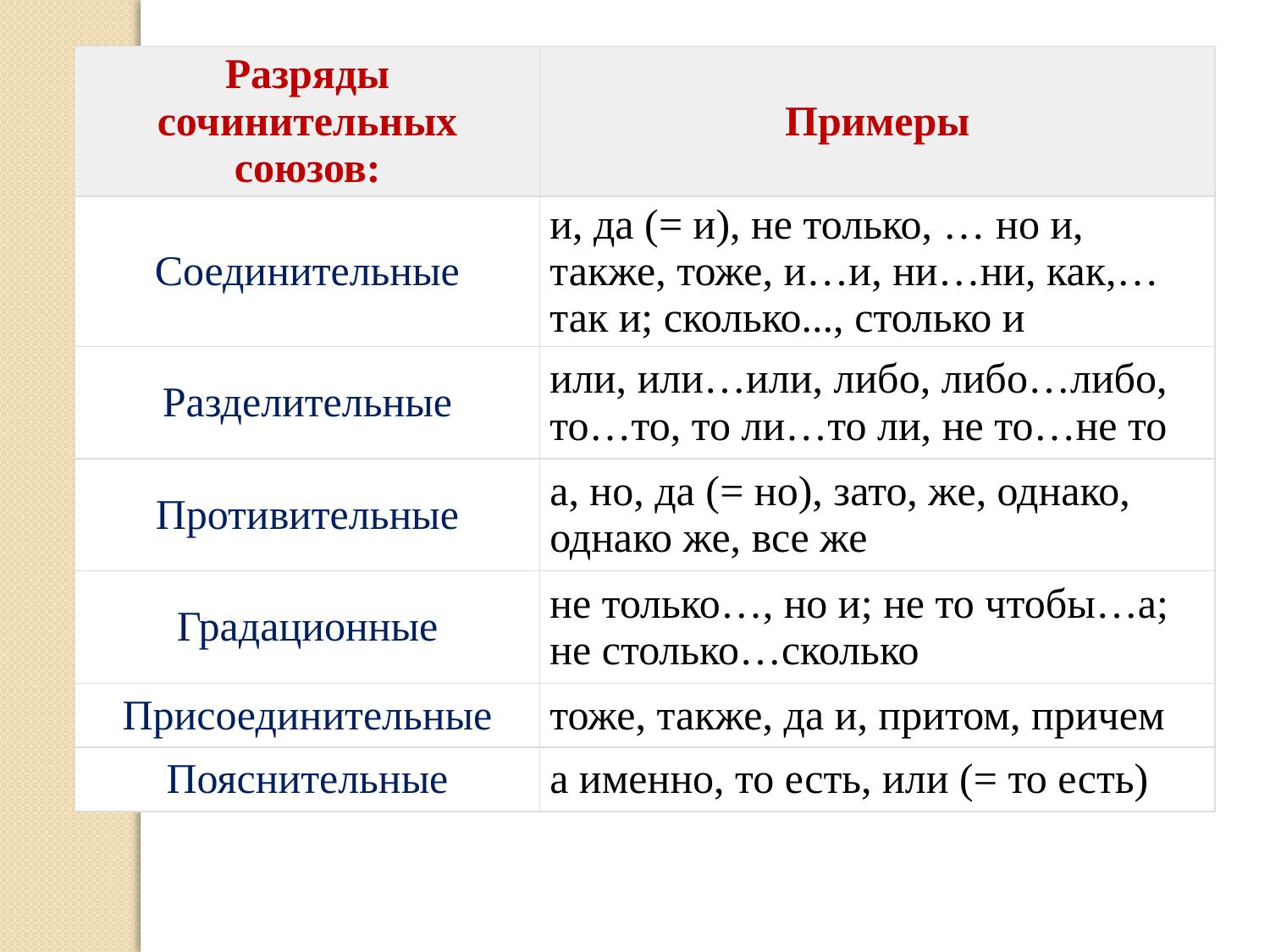

| Разряды сочинительных союзов: | Примеры |
| --- | --- |
| Соединительные | и, да (= и), не только, … но и, также, тоже, и…и, ни…ни, как,…так и; сколько..., столько и |
| Разделительные | или, или…или, либо, либо…либо, то…то, то ли…то ли, не то…не то |
| Противительные | а, но, да (= но), зато, же, однако, однако же, все же |
| Градационные | не только…, но и; не то чтобы…а; не столько…сколько |
| Присоединительные | тоже, также, да и, притом, причем |
| Пояснительные | а именно, то есть, или (= то есть) |